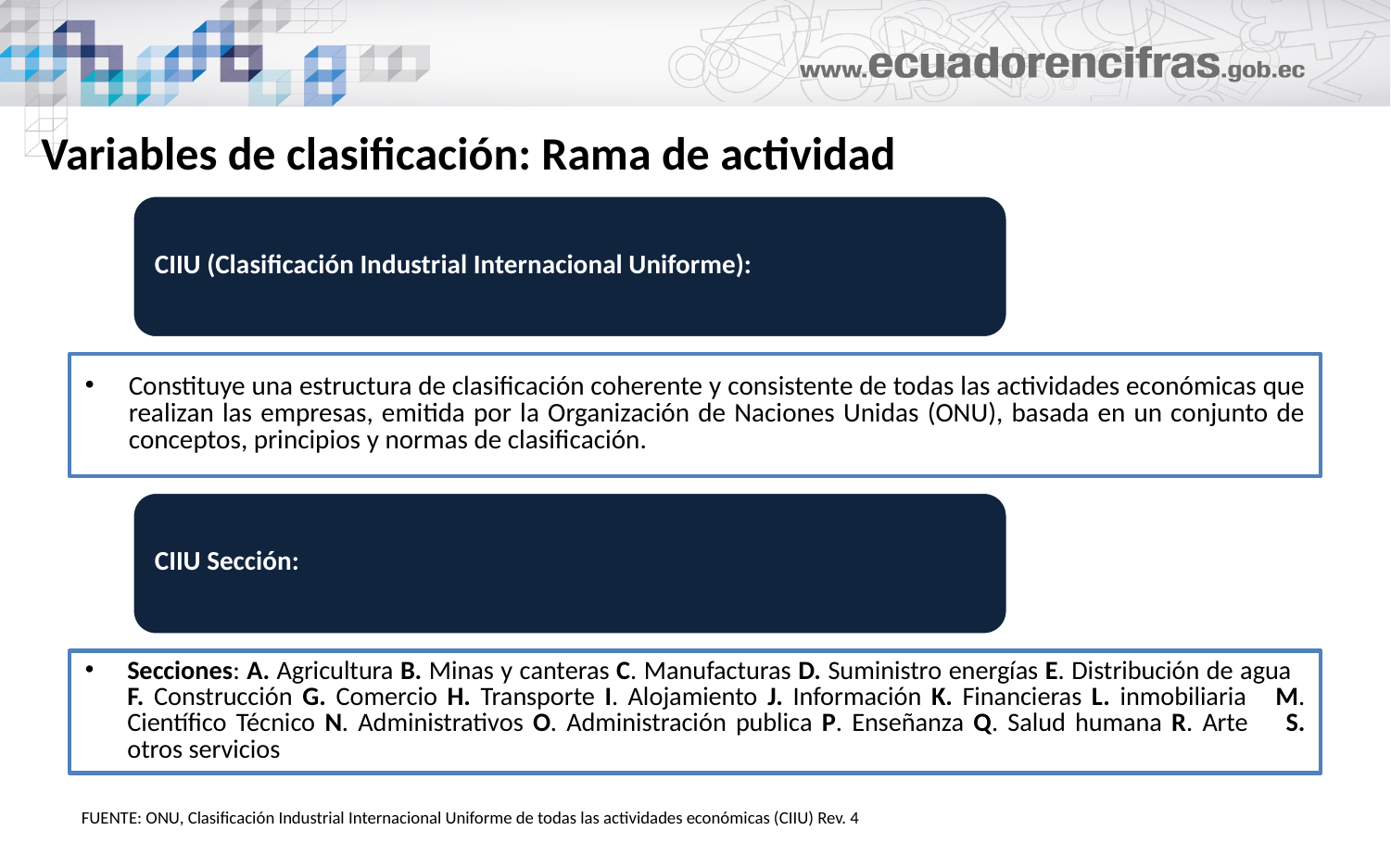

# Variables de clasificación: Rama de actividad
Constituye una estructura de clasificación coherente y consistente de todas las actividades económicas que realizan las empresas, emitida por la Organización de Naciones Unidas (ONU), basada en un conjunto de conceptos, principios y normas de clasificación.
CIIU Sección:
Secciones: A. Agricultura B. Minas y canteras C. Manufacturas D. Suministro energías E. Distribución de agua   F. Construcción G. Comercio H. Transporte I. Alojamiento J. Información K. Financieras L. inmobiliaria   M. Científico Técnico N. Administrativos O. Administración publica P. Enseñanza Q. Salud humana R. Arte    S. otros servicios
CIIU (Clasificación Industrial Internacional Uniforme):
FUENTE: ONU, Clasificación Industrial Internacional Uniforme de todas las actividades económicas (CIIU) Rev. 4